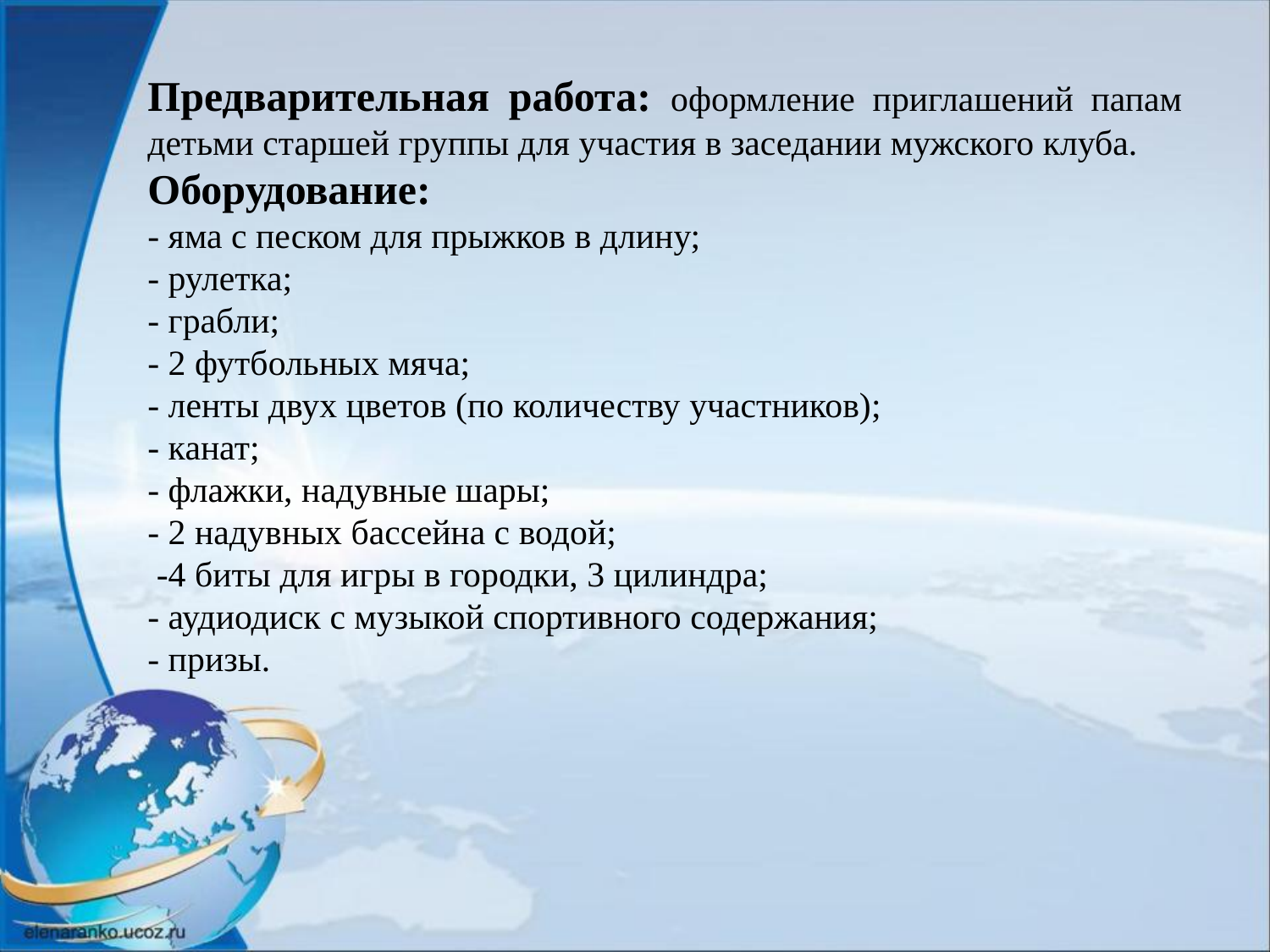

Предварительная работа: оформление приглашений папам детьми старшей группы для участия в заседании мужского клуба.
Оборудование:
- яма с песком для прыжков в длину;
- рулетка;
- грабли;
- 2 футбольных мяча;
- ленты двух цветов (по количеству участников);
- канат;
- флажки, надувные шары;
- 2 надувных бассейна с водой;
 -4 биты для игры в городки, 3 цилиндра;
- аудиодиск с музыкой спортивного содержания;
- призы.